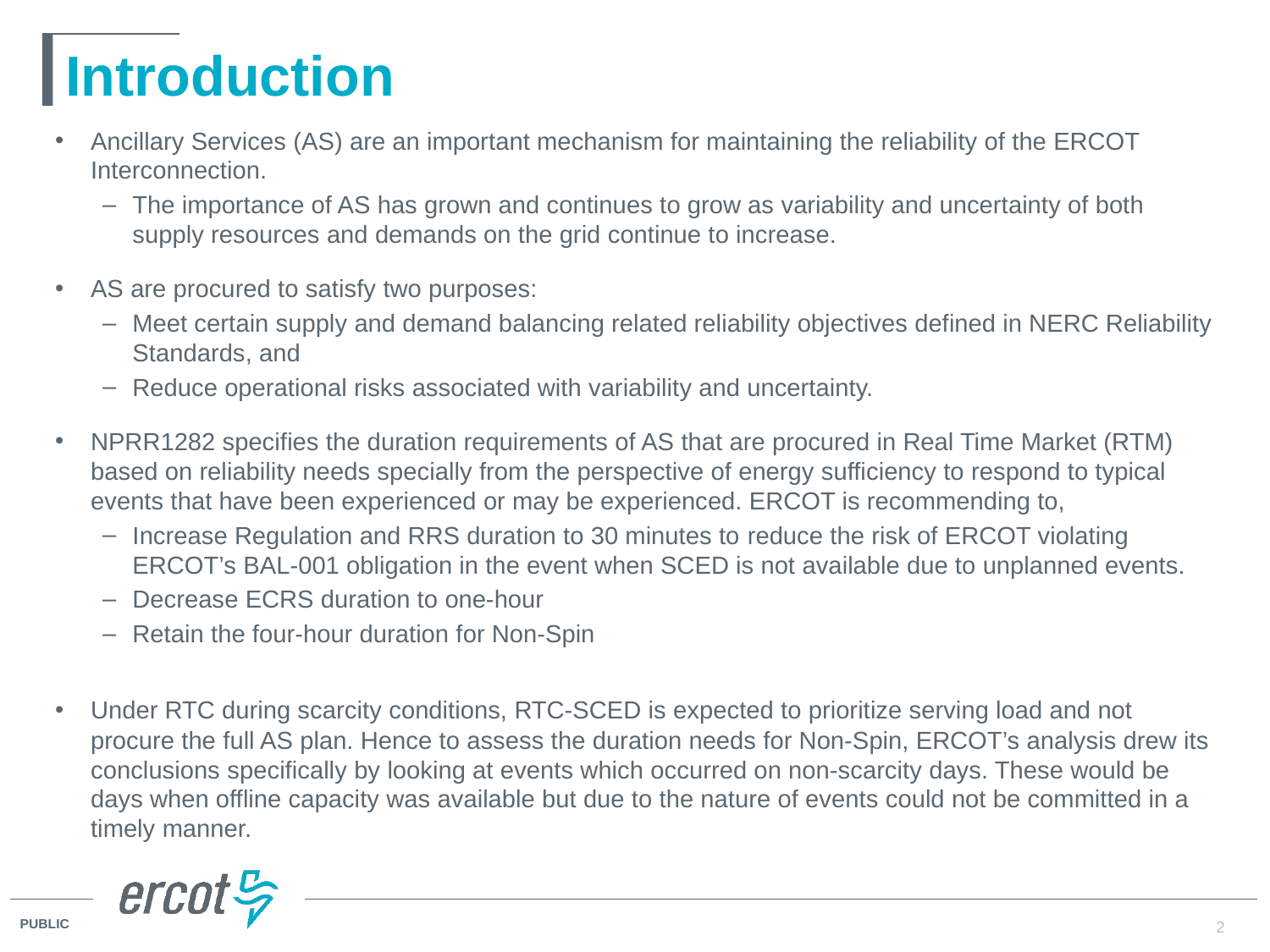

# Introduction
Ancillary Services (AS) are an important mechanism for maintaining the reliability of the ERCOT Interconnection.
The importance of AS has grown and continues to grow as variability and uncertainty of both supply resources and demands on the grid continue to increase.

AS are procured to satisfy two purposes:
Meet certain supply and demand balancing related reliability objectives defined in NERC Reliability Standards, and
Reduce operational risks associated with variability and uncertainty.

NPRR1282 specifies the duration requirements of AS that are procured in Real Time Market (RTM) based on reliability needs specially from the perspective of energy sufficiency to respond to typical events that have been experienced or may be experienced. ERCOT is recommending to,
Increase Regulation and RRS duration to 30 minutes to reduce the risk of ERCOT violating ERCOT’s BAL-001 obligation in the event when SCED is not available due to unplanned events.
Decrease ECRS duration to one-hour
Retain the four-hour duration for Non-Spin

Under RTC during scarcity conditions, RTC-SCED is expected to prioritize serving load and not procure the full AS plan. Hence to assess the duration needs for Non-Spin, ERCOT’s analysis drew its conclusions specifically by looking at events which occurred on non-scarcity days. These would be days when offline capacity was available but due to the nature of events could not be committed in a timely manner.

2